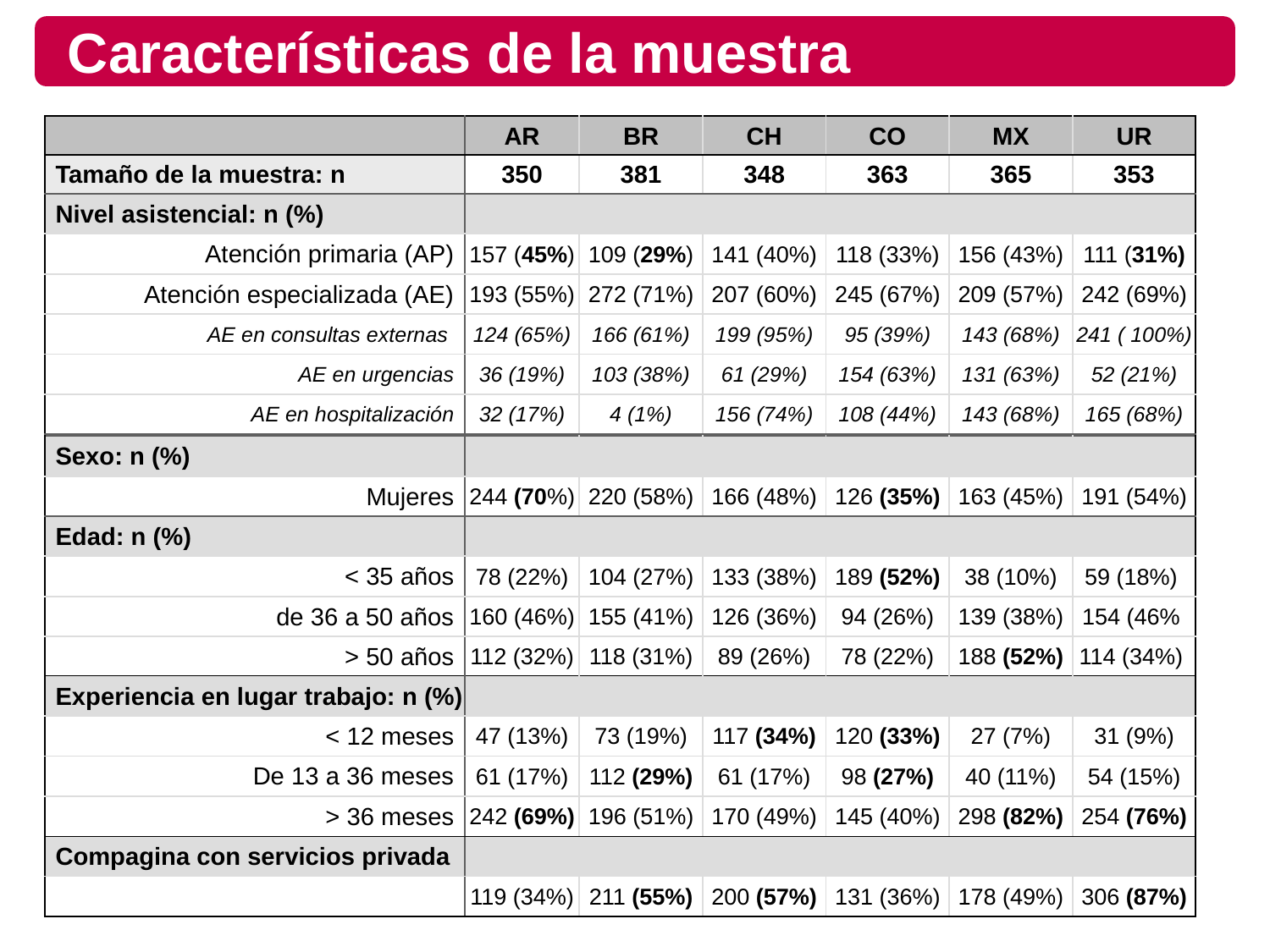

# Características de la muestra
|  | AR | BR | CH | CO | MX | UR |
| --- | --- | --- | --- | --- | --- | --- |
| Tamaño de la muestra: n | 350 | 381 | 348 | 363 | 365 | 353 |
| Nivel asistencial: n (%) |  |  |  |  |  |  |
| Atención primaria (AP) | 157 (45%) | 109 (29%) | 141 (40%) | 118 (33%) | 156 (43%) | 111 (31%) |
| Atención especializada (AE) | 193 (55%) | 272 (71%) | 207 (60%) | 245 (67%) | 209 (57%) | 242 (69%) |
| AE en consultas externas | 124 (65%) | 166 (61%) | 199 (95%) | 95 (39%) | 143 (68%) | 241 ( 100%) |
| AE en urgencias | 36 (19%) | 103 (38%) | 61 (29%) | 154 (63%) | 131 (63%) | 52 (21%) |
| AE en hospitalización | 32 (17%) | 4 (1%) | 156 (74%) | 108 (44%) | 143 (68%) | 165 (68%) |
| Sexo: n (%) |  |  |  |  |  |  |
| --- | --- | --- | --- | --- | --- | --- |
| Mujeres | 244 (70%) | 220 (58%) | 166 (48%) | 126 (35%) | 163 (45%) | 191 (54%) |
| Edad: n (%) |  |  |  |  |  |  |
| < 35 años | 78 (22%) | 104 (27%) | 133 (38%) | 189 (52%) | 38 (10%) | 59 (18%) |
| de 36 a 50 años | 160 (46%) | 155 (41%) | 126 (36%) | 94 (26%) | 139 (38%) | 154 (46% |
| > 50 años | 112 (32%) | 118 (31%) | 89 (26%) | 78 (22%) | 188 (52%) | 114 (34%) |
| Experiencia en lugar trabajo: n (%) |  |  |  |  |  |  |
| --- | --- | --- | --- | --- | --- | --- |
| < 12 meses | 47 (13%) | 73 (19%) | 117 (34%) | 120 (33%) | 27 (7%) | 31 (9%) |
| De 13 a 36 meses | 61 (17%) | 112 (29%) | 61 (17%) | 98 (27%) | 40 (11%) | 54 (15%) |
| > 36 meses | 242 (69%) | 196 (51%) | 170 (49%) | 145 (40%) | 298 (82%) | 254 (76%) |
| Compagina con servicios privada |  |  |  |  |  |  |
|  | 119 (34%) | 211 (55%) | 200 (57%) | 131 (36%) | 178 (49%) | 306 (87%) |